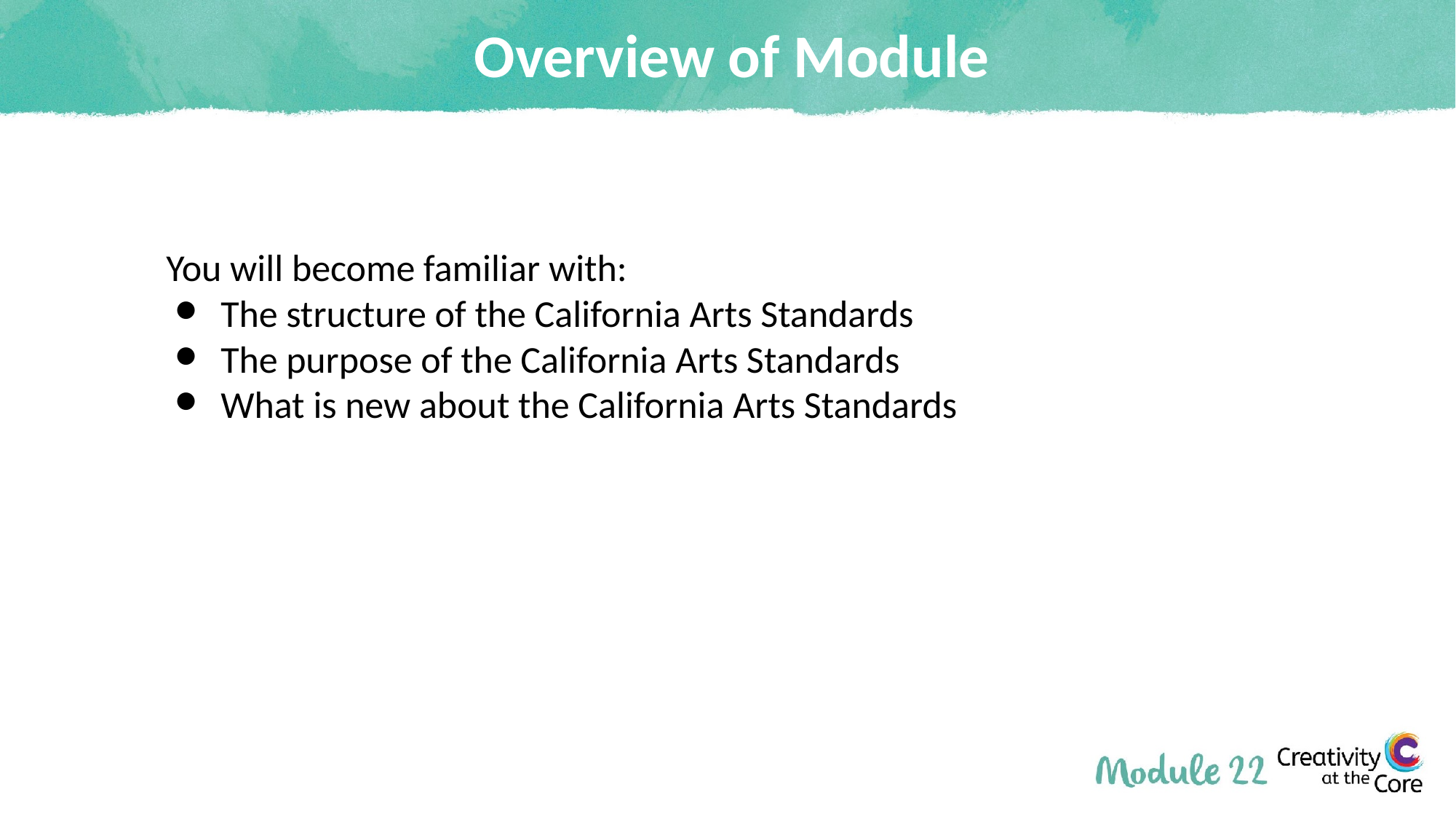

# Overview of Module
You will become familiar with:
The structure of the California Arts Standards
The purpose of the California Arts Standards
What is new about the California Arts Standards